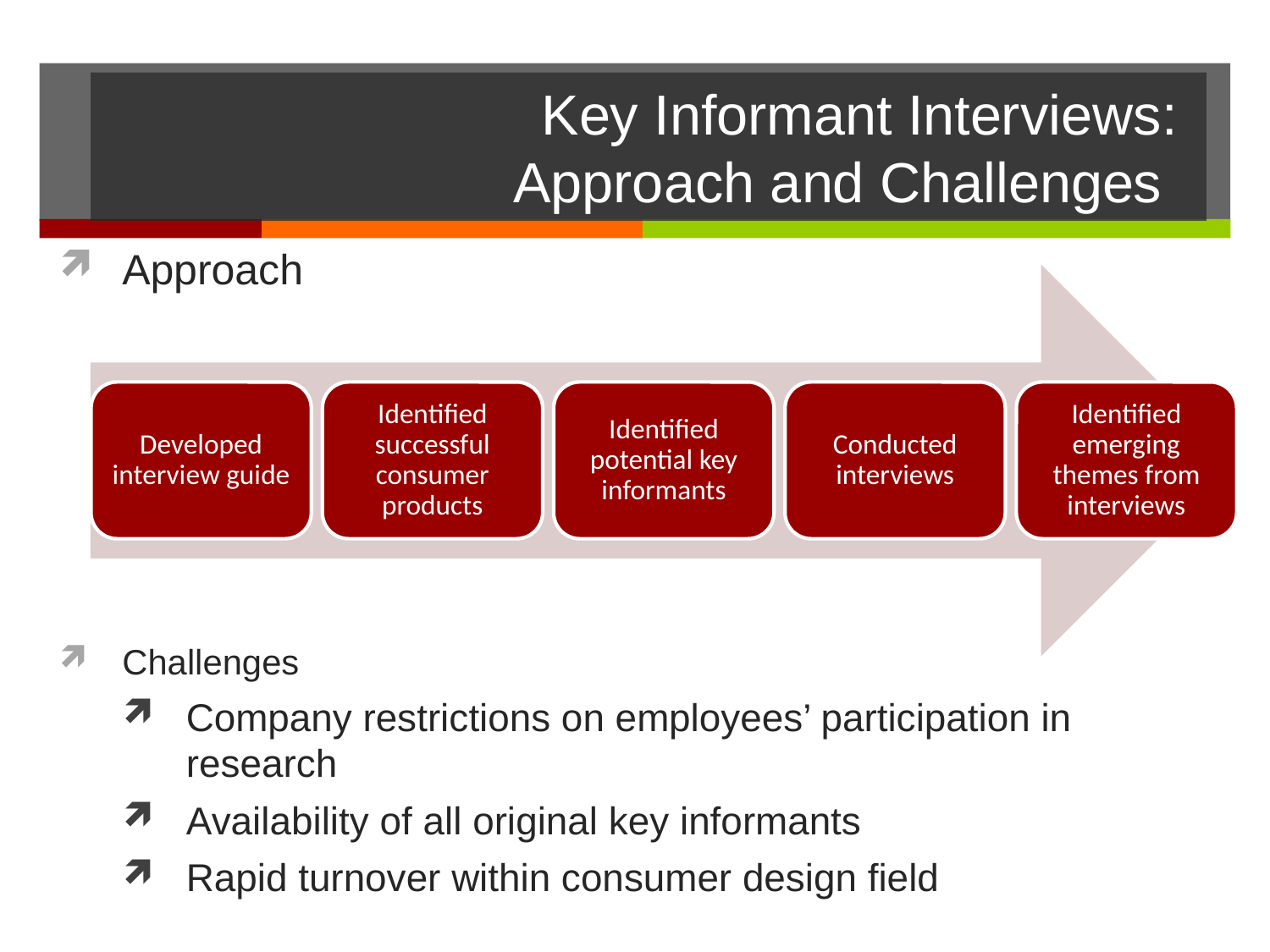

# Key Informant Interviews: Approach and Challenges
Approach

Challenges
Company restrictions on employees’ participation in research
Availability of all original key informants
Rapid turnover within consumer design field

Developed interview guide
Identified successful consumer products
Identified potential key informants
Conducted interviews
Identified emerging themes from interviews